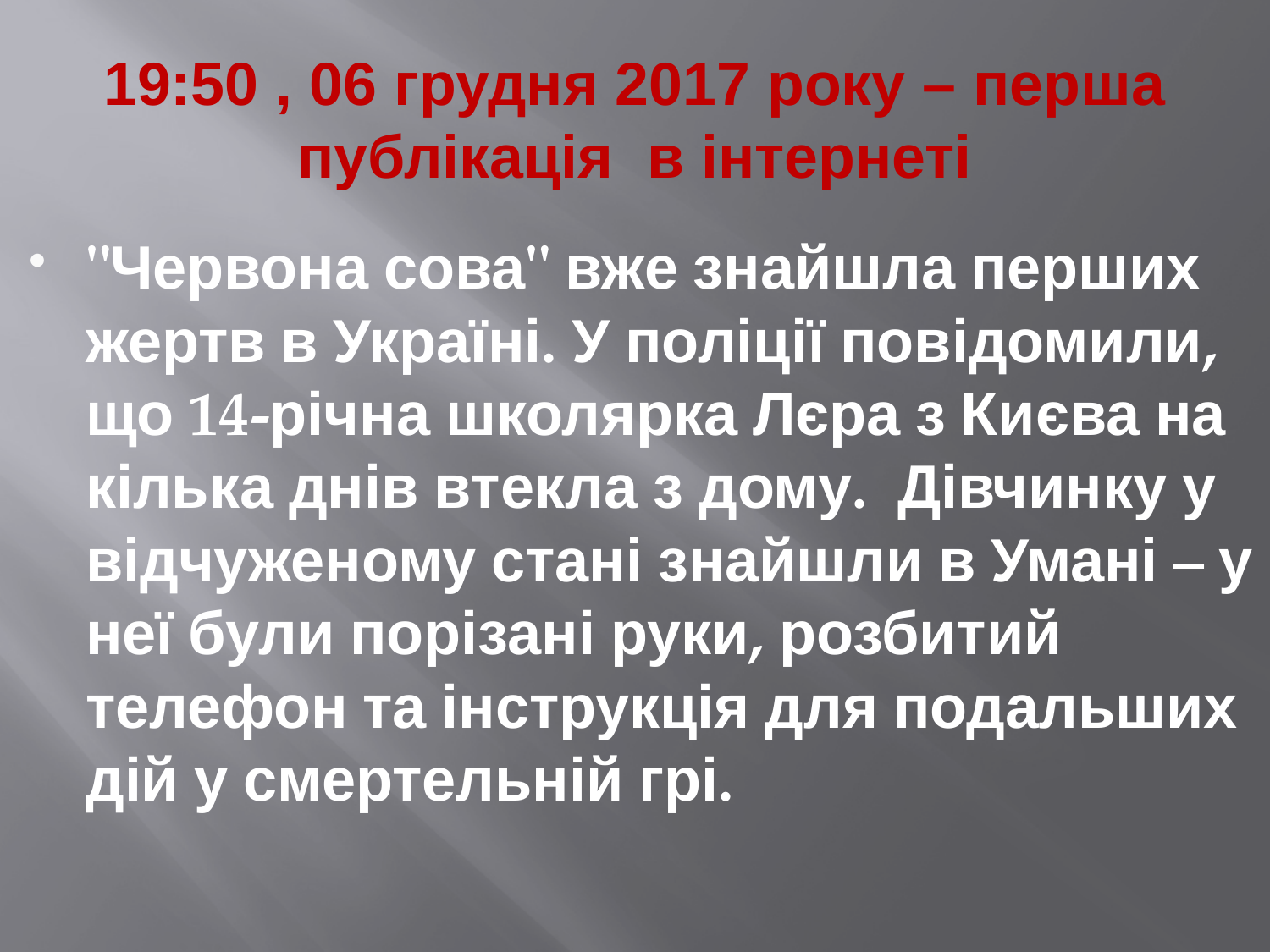

# 19:50 , 06 грудня 2017 року – перша публікація  в інтернеті
"Червона сова" вже знайшла перших жертв в Україні. У поліції повідомили, що 14-річна школярка Лєра з Києва на кілька днів втекла з дому.  Дівчинку у відчуженому стані знайшли в Умані – у неї були порізані руки, розбитий телефон та інструкція для подальших дій у смертельній грі.